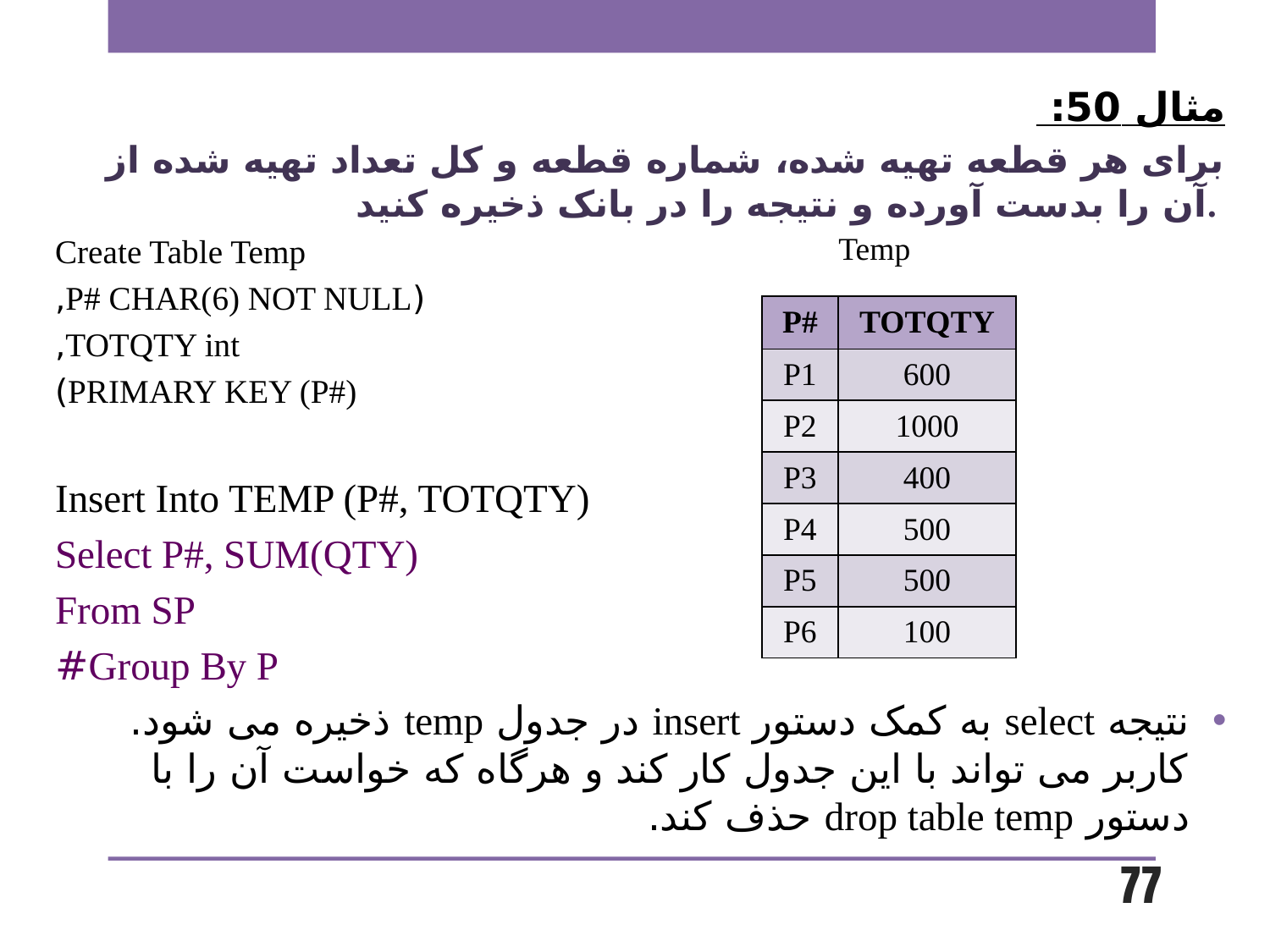

مثال 50:
برای هر قطعه تهیه شده، شماره قطعه و کل تعداد تهیه شده از آن را بدست آورده و نتیجه را در بانک ذخیره کنید.
Create Table Temp
(P# CHAR(6) NOT NULL,
TOTQTY int,
PRIMARY KEY (P#))

Insert Into TEMP (P#, TOTQTY)
Select P#, SUM(QTY)
From SP
Group By P#
نتیجه select به کمک دستور insert در جدول temp ذخیره می شود. کاربر می تواند با این جدول کار کند و هرگاه که خواست آن را با دستور drop table temp حذف کند.
Temp
| P# | TOTQTY |
| --- | --- |
| P1 | 600 |
| P2 | 1000 |
| P3 | 400 |
| P4 | 500 |
| P5 | 500 |
| P6 | 100 |
77